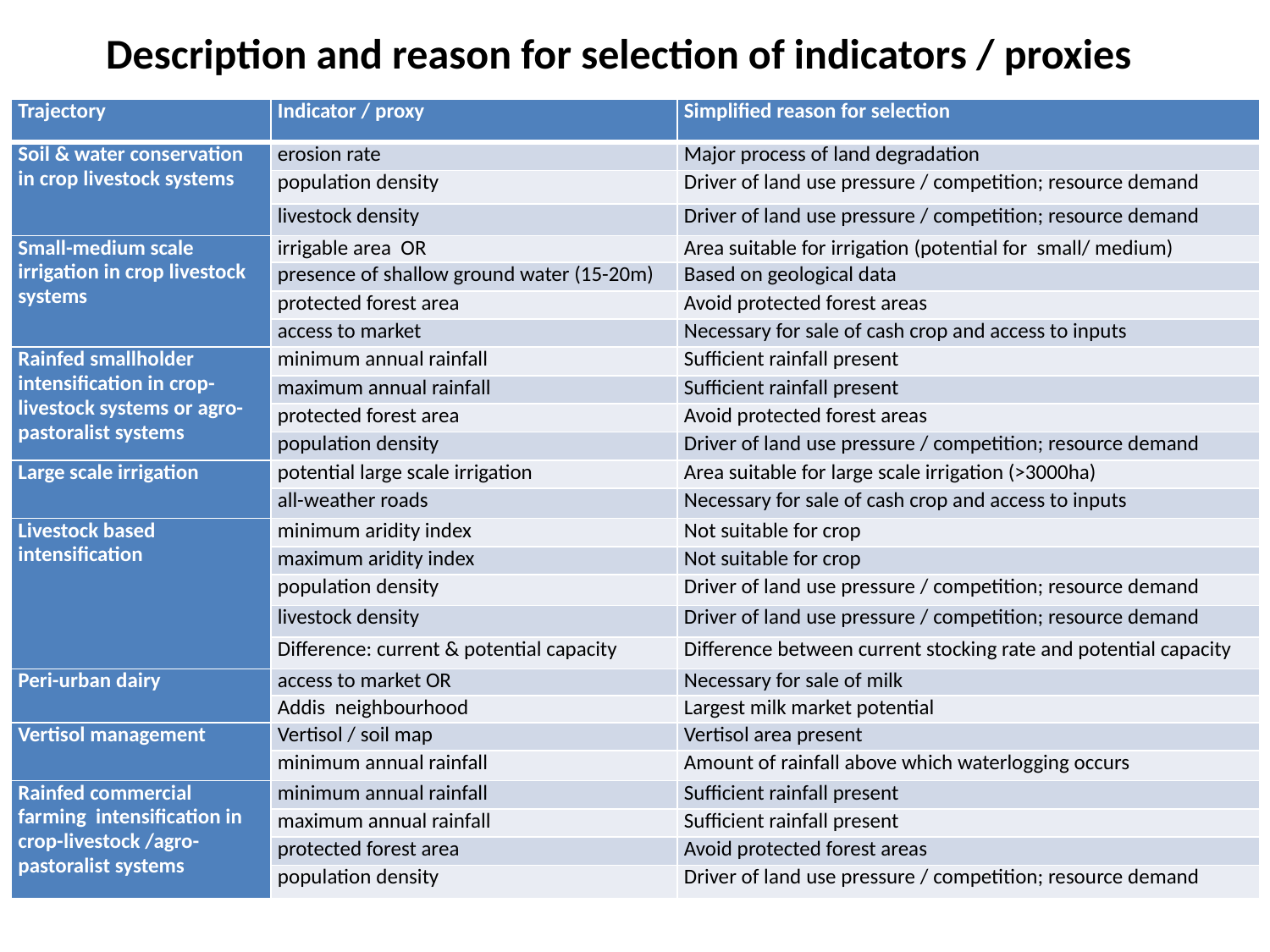

# Description and reason for selection of indicators / proxies
| Trajectory | Indicator / proxy | Simplified reason for selection |
| --- | --- | --- |
| Soil & water conservation in crop livestock systems | erosion rate | Major process of land degradation |
|  | population density | Driver of land use pressure / competition; resource demand |
|  | livestock density | Driver of land use pressure / competition; resource demand |
| Small-medium scale irrigation in crop livestock systems | irrigable area OR | Area suitable for irrigation (potential for small/ medium) |
|  | presence of shallow ground water (15-20m) | Based on geological data |
|  | protected forest area | Avoid protected forest areas |
|  | access to market | Necessary for sale of cash crop and access to inputs |
| Rainfed smallholder intensification in crop-livestock systems or agro-pastoralist systems | minimum annual rainfall | Sufficient rainfall present |
|  | maximum annual rainfall | Sufficient rainfall present |
|  | protected forest area | Avoid protected forest areas |
|  | population density | Driver of land use pressure / competition; resource demand |
| Large scale irrigation | potential large scale irrigation | Area suitable for large scale irrigation (>3000ha) |
|  | all-weather roads | Necessary for sale of cash crop and access to inputs |
| Livestock based intensification | minimum aridity index | Not suitable for crop |
|  | maximum aridity index | Not suitable for crop |
|  | population density | Driver of land use pressure / competition; resource demand |
|  | livestock density | Driver of land use pressure / competition; resource demand |
|  | Difference: current & potential capacity | Difference between current stocking rate and potential capacity |
| Peri-urban dairy | access to market OR | Necessary for sale of milk |
|  | Addis neighbourhood | Largest milk market potential |
| Vertisol management | Vertisol / soil map | Vertisol area present |
|  | minimum annual rainfall | Amount of rainfall above which waterlogging occurs |
| Rainfed commercial farming intensification in crop-livestock /agro-pastoralist systems | minimum annual rainfall | Sufficient rainfall present |
|  | maximum annual rainfall | Sufficient rainfall present |
|  | protected forest area | Avoid protected forest areas |
|  | population density | Driver of land use pressure / competition; resource demand |